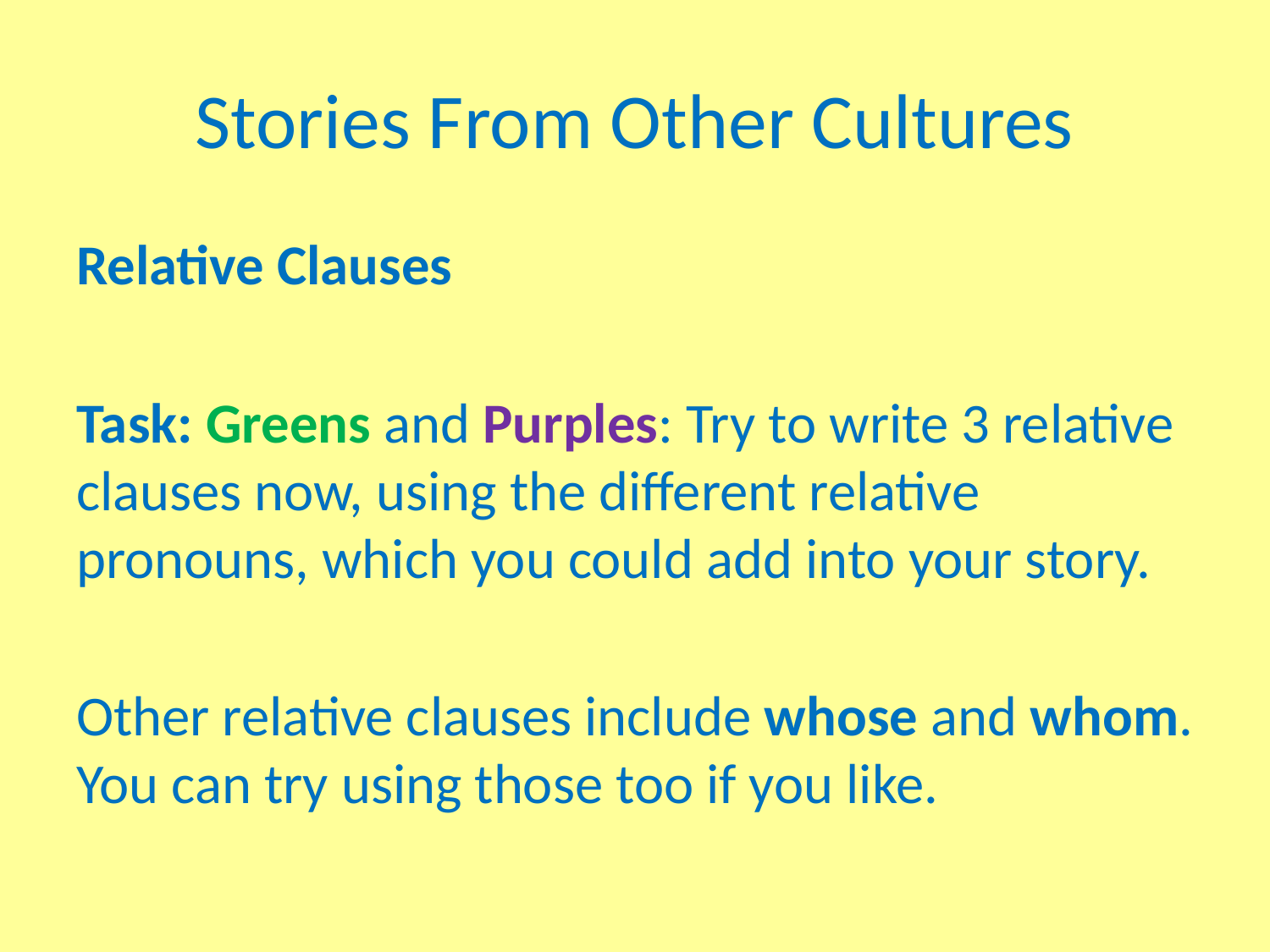

# Stories From Other Cultures
Relative Clauses

Task: Greens and Purples: Try to write 3 relative clauses now, using the different relative pronouns, which you could add into your story.

Other relative clauses include whose and whom. You can try using those too if you like.